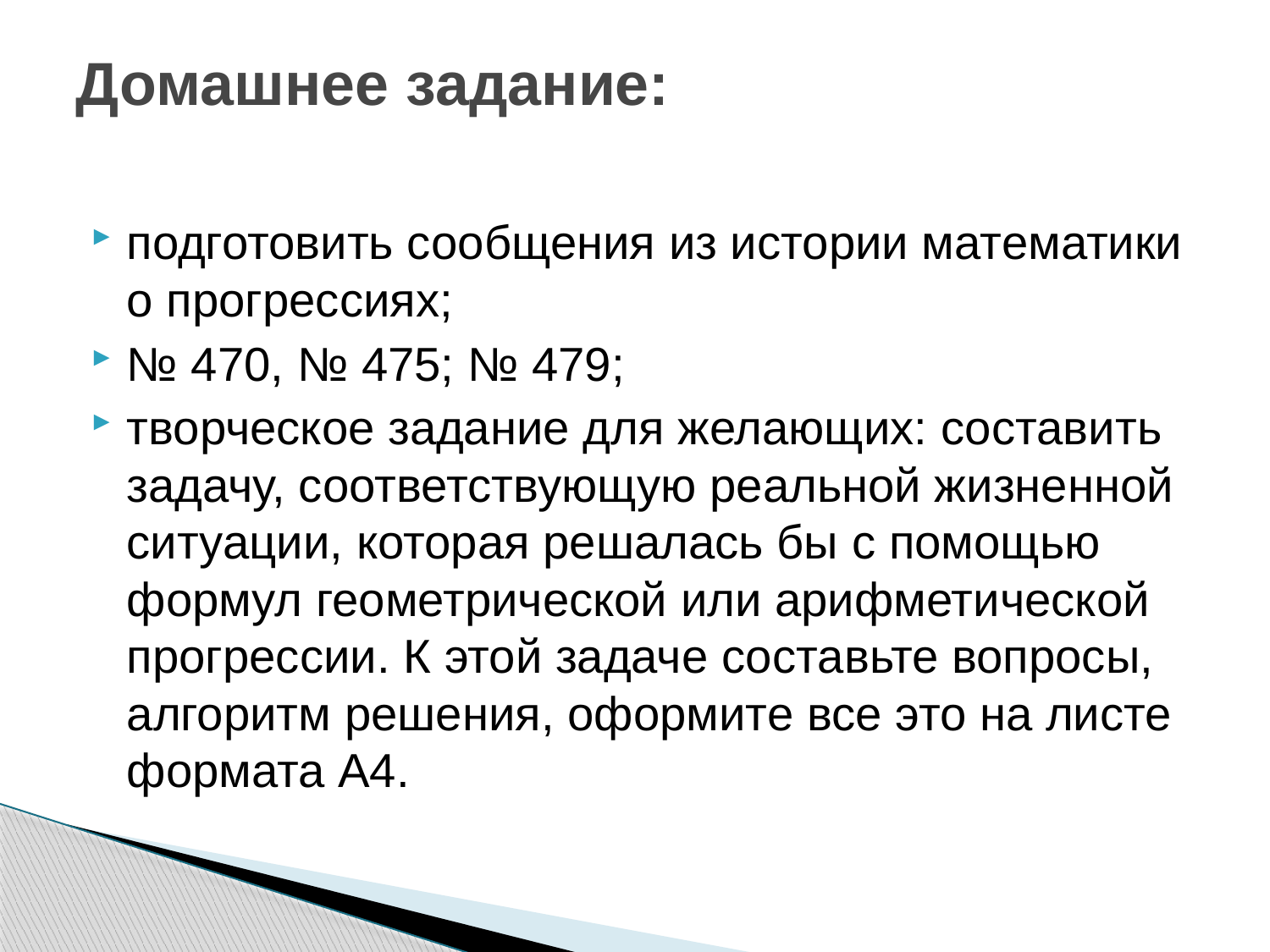

# Домашнее задание:
подготовить сообщения из истории математики о прогрессиях;
№ 470, № 475; № 479;
творческое задание для желающих: составить задачу, соответствующую реальной жизненной ситуации, которая решалась бы с помощью формул геометрической или арифметической прогрессии. К этой задаче составьте вопросы, алгоритм решения, оформите все это на листе формата А4.